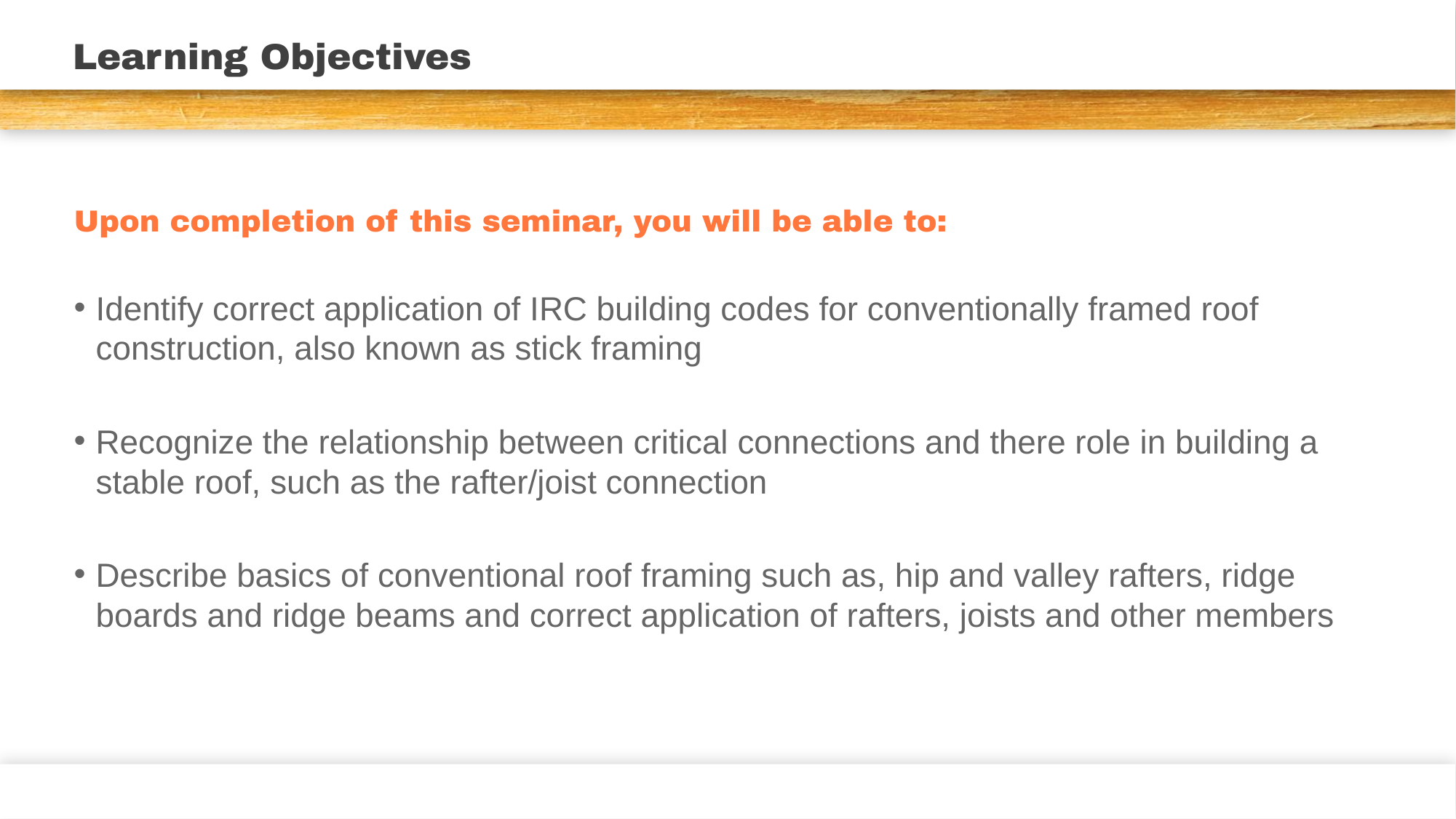

# Learning Objectives
Upon completion of this seminar, you will be able to:

Identify correct application of IRC building codes for conventionally framed roof construction, also known as stick framing

Recognize the relationship between critical connections and there role in building a stable roof, such as the rafter/joist connection

Describe basics of conventional roof framing such as, hip and valley rafters, ridge boards and ridge beams and correct application of rafters, joists and other members